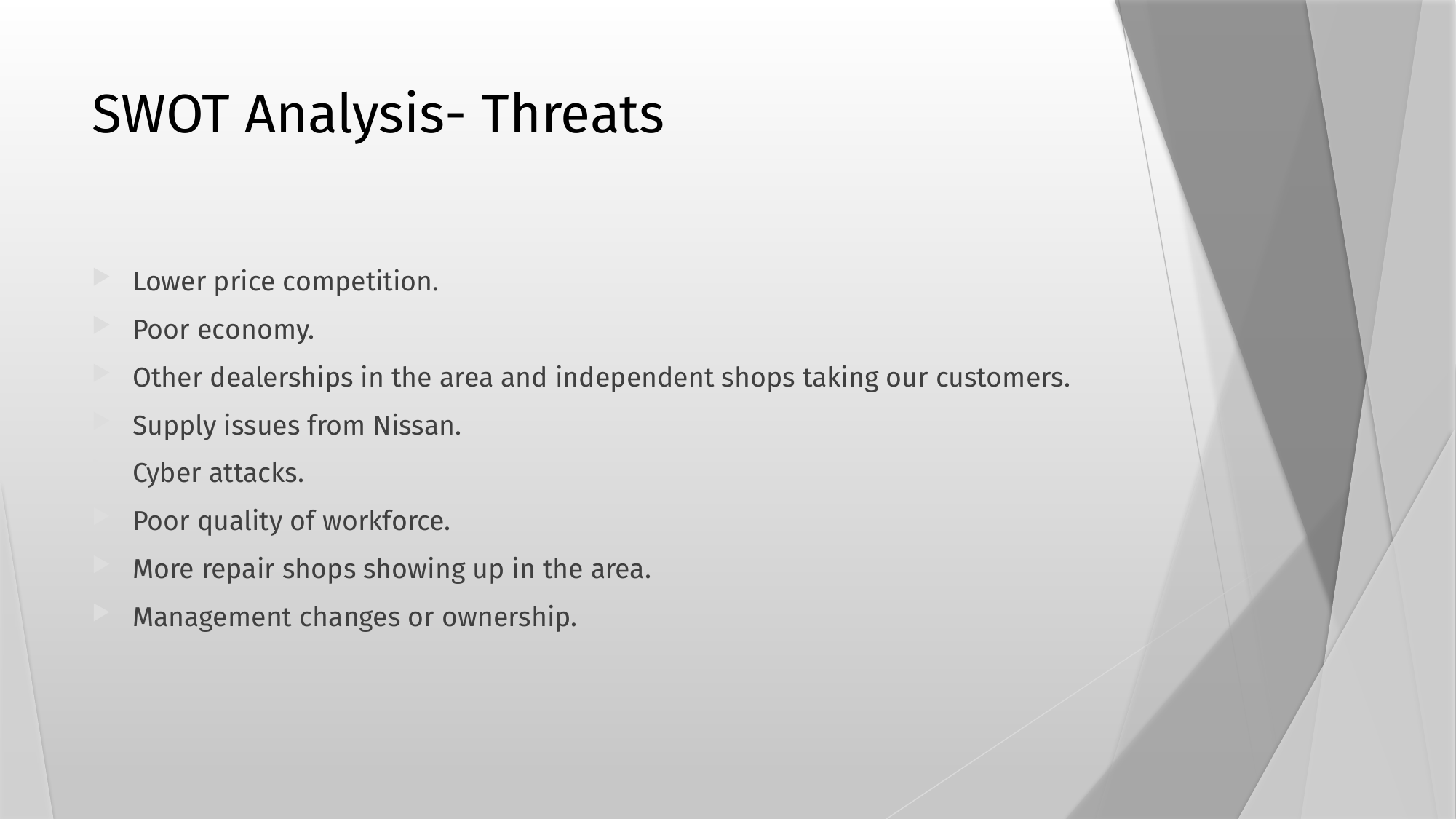

# SWOT Analysis- Threats
Lower price competition.
Poor economy.
Other dealerships in the area and independent shops taking our customers.
Supply issues from Nissan.
Cyber attacks.
Poor quality of workforce.
More repair shops showing up in the area.
Management changes or ownership.